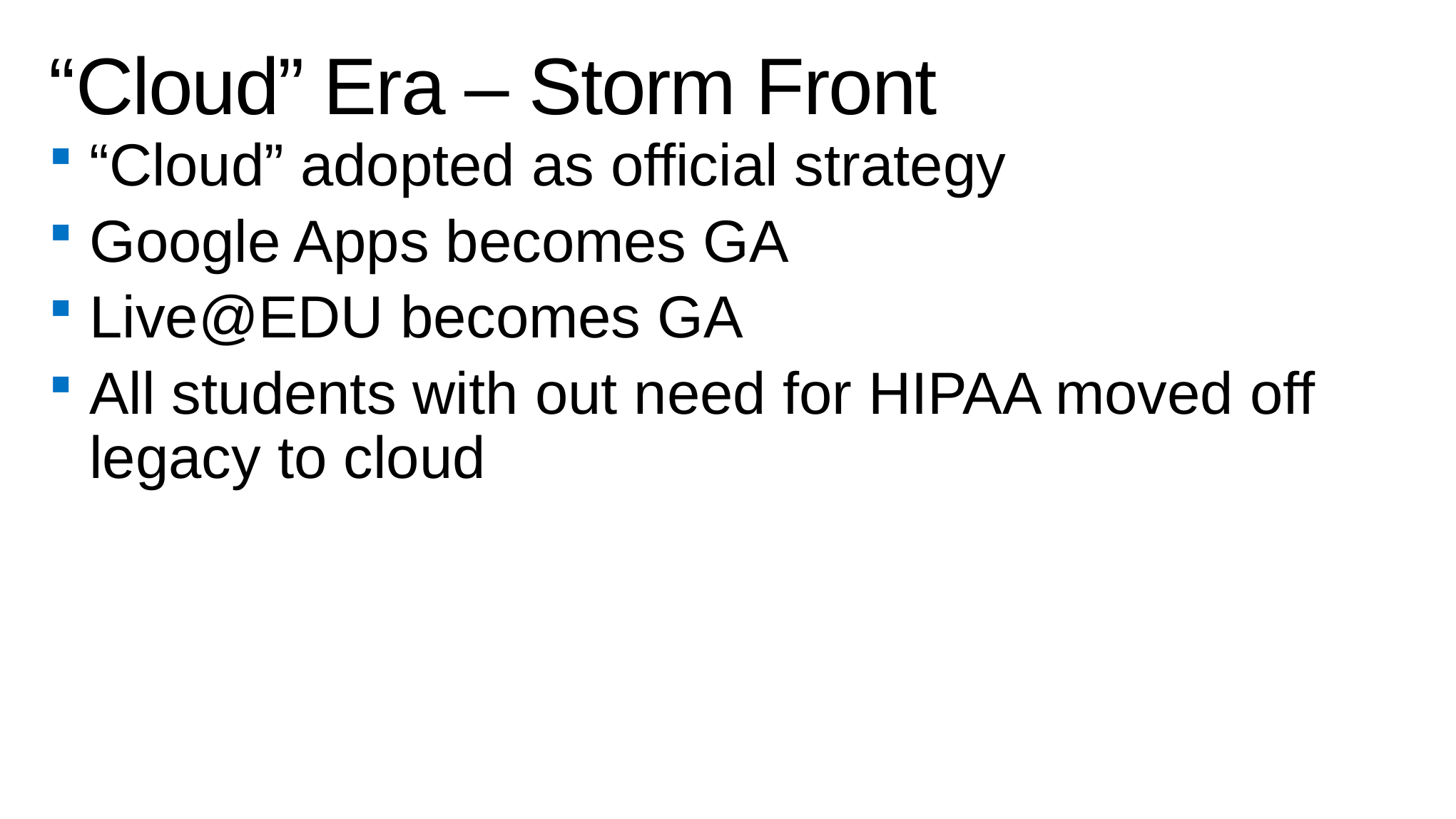

# “Cloud” Era – Storm Front
“Cloud” adopted as official strategy
Google Apps becomes GA
Live@EDU becomes GA
All students with out need for HIPAA moved off legacy to cloud